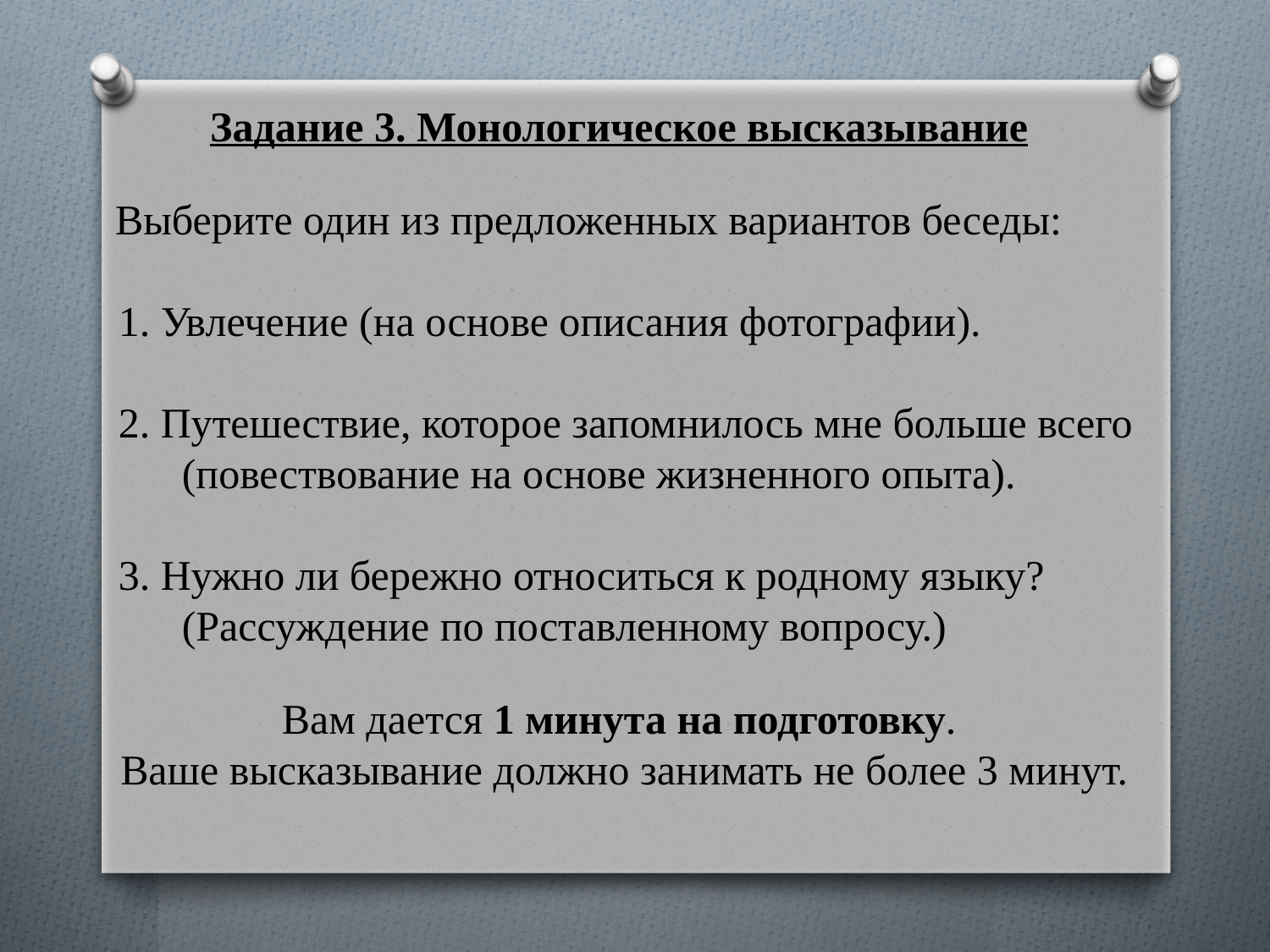

Задание 3. Монологическое высказывание
        Выберите один из предложенных вариантов беседы:
       1. Увлечение (на основе описания фотографии).
       2. Путешествие, которое запомнилось мне больше всего
             (повествование на основе жизненного опыта).
       3. Нужно ли бережно относиться к родному языку?
             (Рассуждение по поставленному вопросу.)
Вам дается 1 минута на подготовку.
 Ваше высказывание должно занимать не более 3 минут.